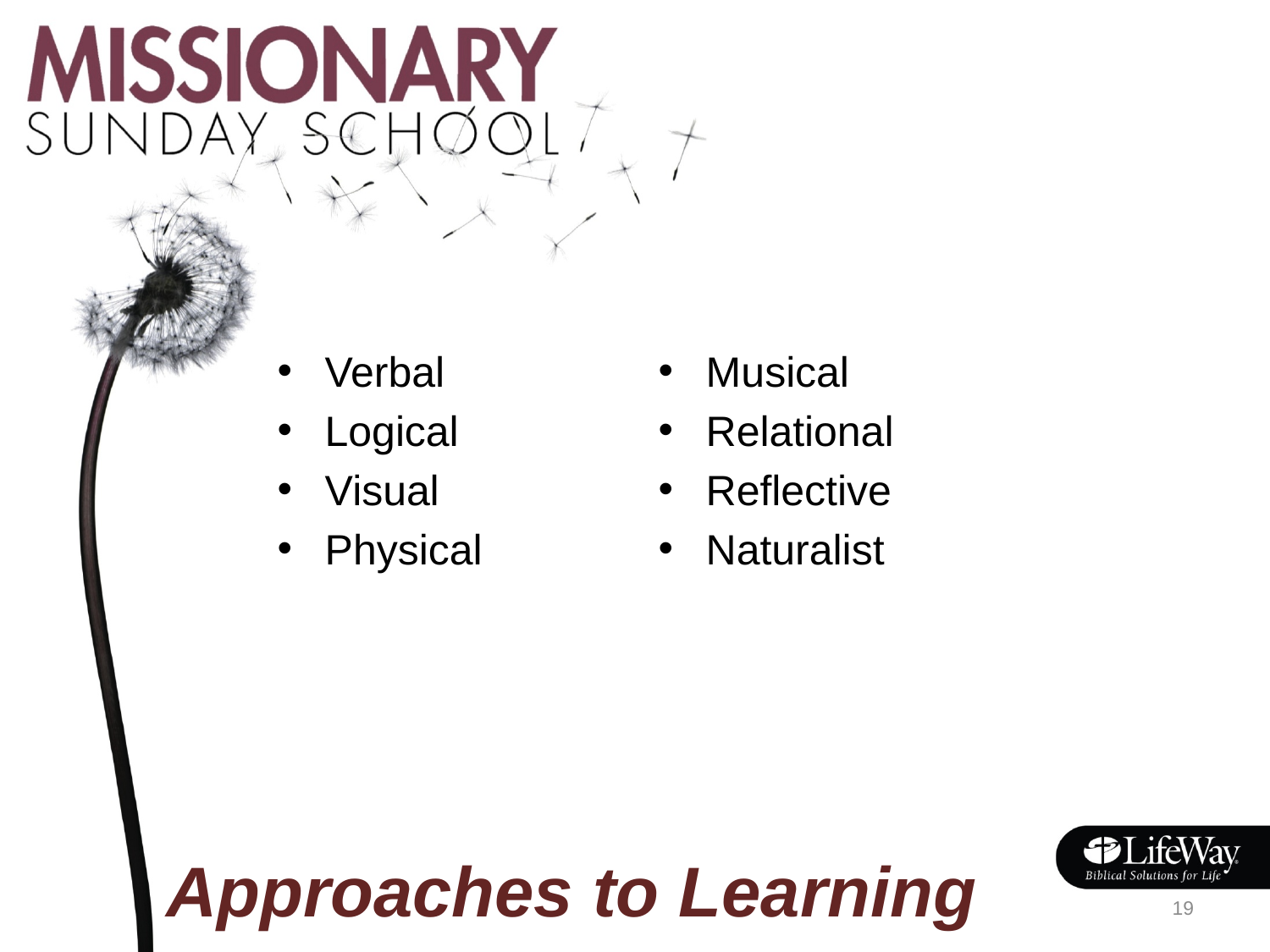

Verbal
Logical
Visual
Physical
Musical
Relational
Reflective
Naturalist
# Approaches to Learning
19